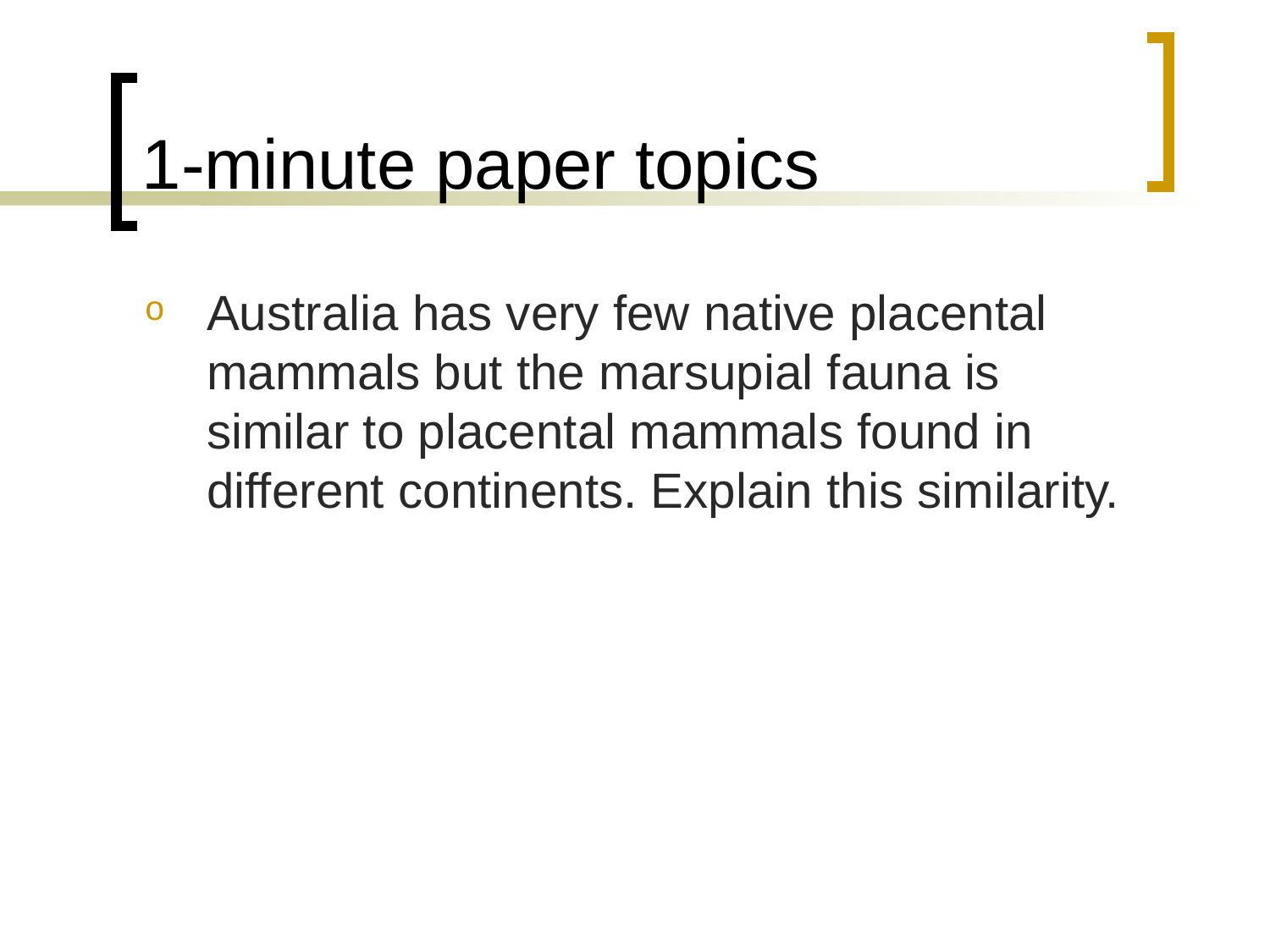

# 1-minute paper topics
Australia has very few native placental mammals but the marsupial fauna is similar to placental mammals found in different continents. Explain this similarity.